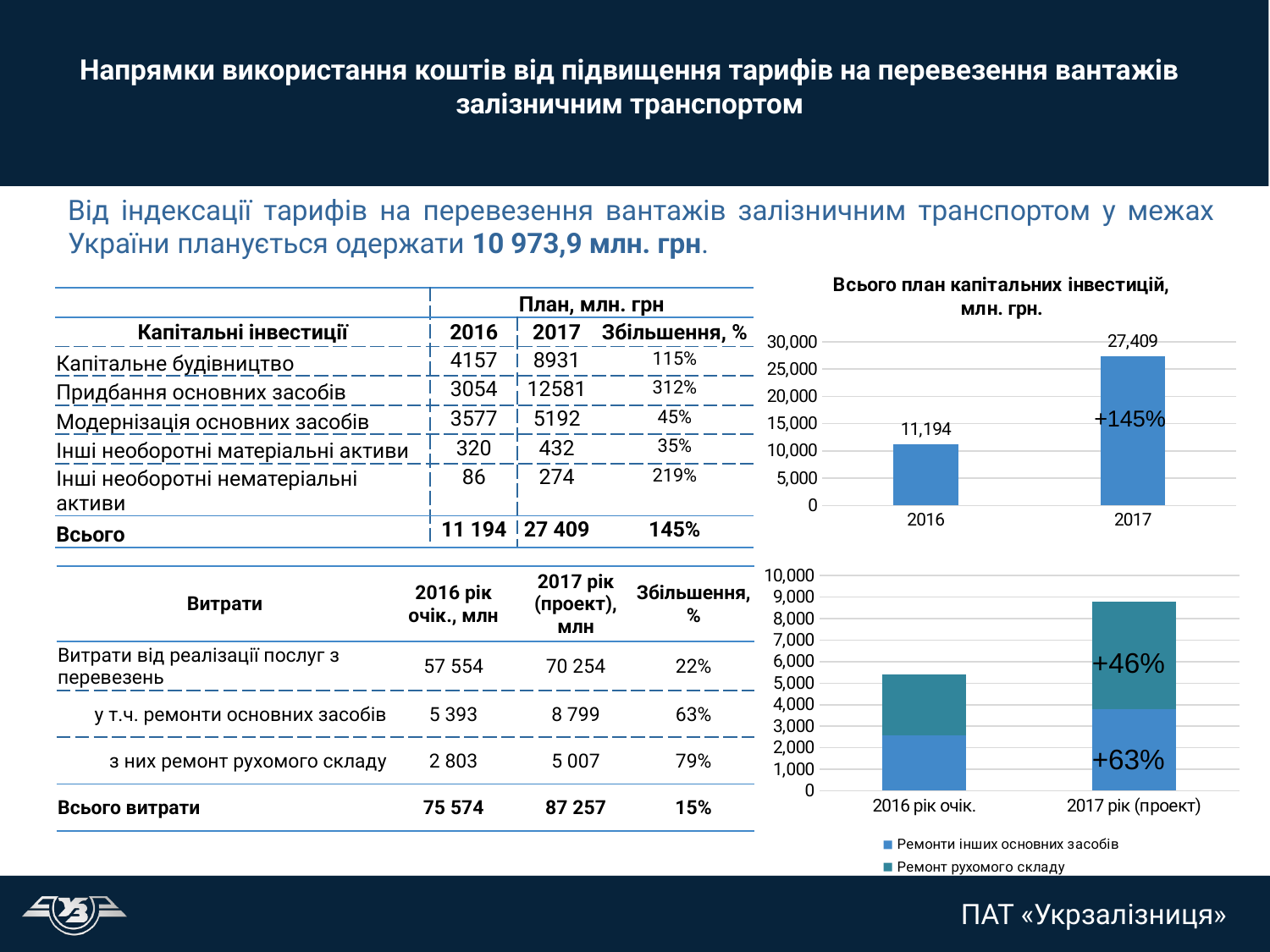

Напрямки використання коштів від підвищення тарифів на перевезення вантажів залізничним транспортом
Від індексації тарифів на перевезення вантажів залізничним транспортом у межах України планується одержати 10 973,9 млн. грн.

### Chart:

| Category | Всього план капітальних інвестицій, млн. грн. |
|---|---|
| 2016 | 11193.66 |
| 2017 | 27408.800000000003 |
|  | План, млн. грн |  |  |
| --- | --- | --- | --- |
| Капітальні інвестиції | 2016 | 2017 | Збільшення, % |
| Капітальне будівництво | 4157 | 8931 | 115% |
| Придбання основних засобів | 3054 | 12581 | 312% |
| Модернізація основних засобів | 3577 | 5192 | 45% |
| Інші необоротні матеріальні активи | 320 | 432 | 35% |
| Інші необоротні нематеріальні активи | 86 | 274 | 219% |
| Всього | 11 194 | 27 409 | 145% |
+145%

### Chart

| Category | Ремонти інших основних засобів | Ремонт рухомого складу |
|---|---|---|
| 2016 рік очік. | 2590.663 | 2802.568 |
| 2017 рік (проект) | 3791.71 | 5007.314 |
| Витрати | 2016 рік очік., млн | 2017 рік (проект), млн | Збільшення, % |
| --- | --- | --- | --- |
| Витрати від реалізації послуг з перевезень | 57 554 | 70 254 | 22% |
| у т.ч. ремонти основних засобів | 5 393 | 8 799 | 63% |
| з них ремонт рухомого складу | 2 803 | 5 007 | 79% |
| Всього витрати | 75 574 | 87 257 | 15% |
+46%
+63%